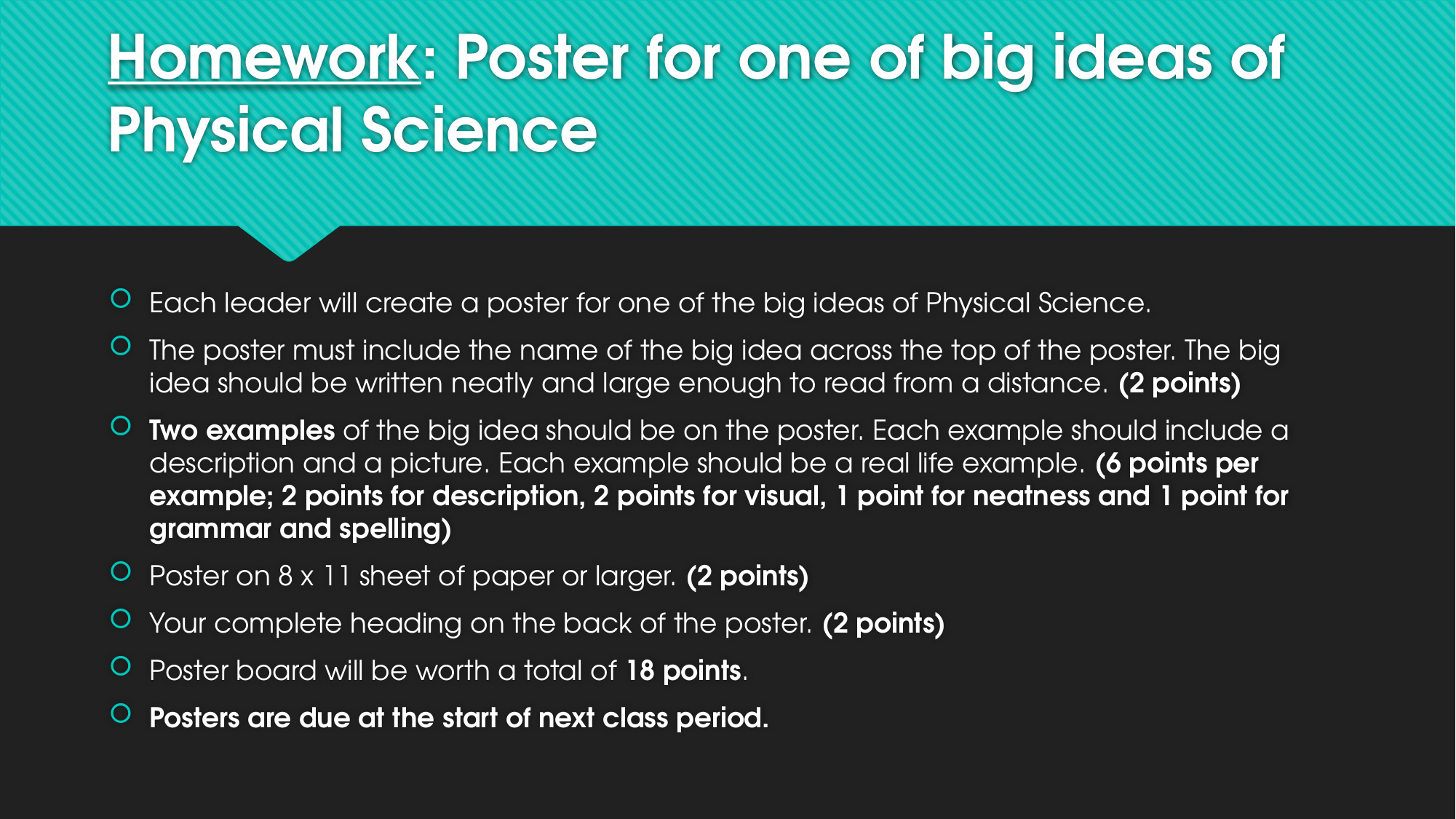

# Homework: Poster for one of big ideas of Physical Science
Each leader will create a poster for one of the big ideas of Physical Science.
The poster must include the name of the big idea across the top of the poster. The big idea should be written neatly and large enough to read from a distance. (2 points)
Two examples of the big idea should be on the poster. Each example should include a description and a picture. Each example should be a real life example. (6 points per example; 2 points for description, 2 points for visual, 1 point for neatness and 1 point for grammar and spelling)
Poster on 8 x 11 sheet of paper or larger. (2 points)
Your complete heading on the back of the poster. (2 points)
Poster board will be worth a total of 18 points.
Posters are due at the start of next class period.